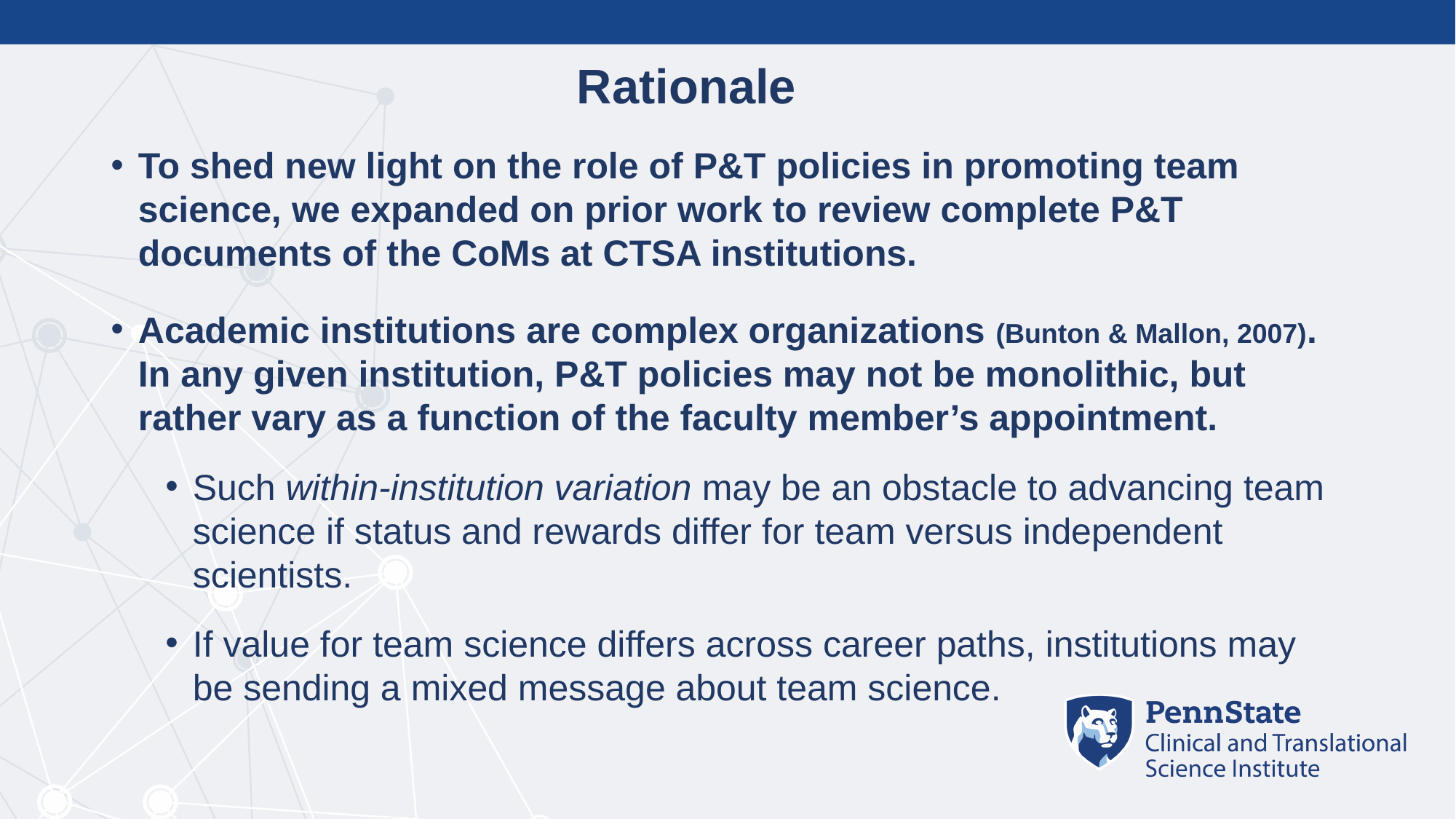

# Rationale
To shed new light on the role of P&T policies in promoting team science, we expanded on prior work to review complete P&T documents of the CoMs at CTSA institutions.
Academic institutions are complex organizations (Bunton & Mallon, 2007). In any given institution, P&T policies may not be monolithic, but rather vary as a function of the faculty member’s appointment.
Such within-institution variation may be an obstacle to advancing team science if status and rewards differ for team versus independent scientists.
If value for team science differs across career paths, institutions may be sending a mixed message about team science.